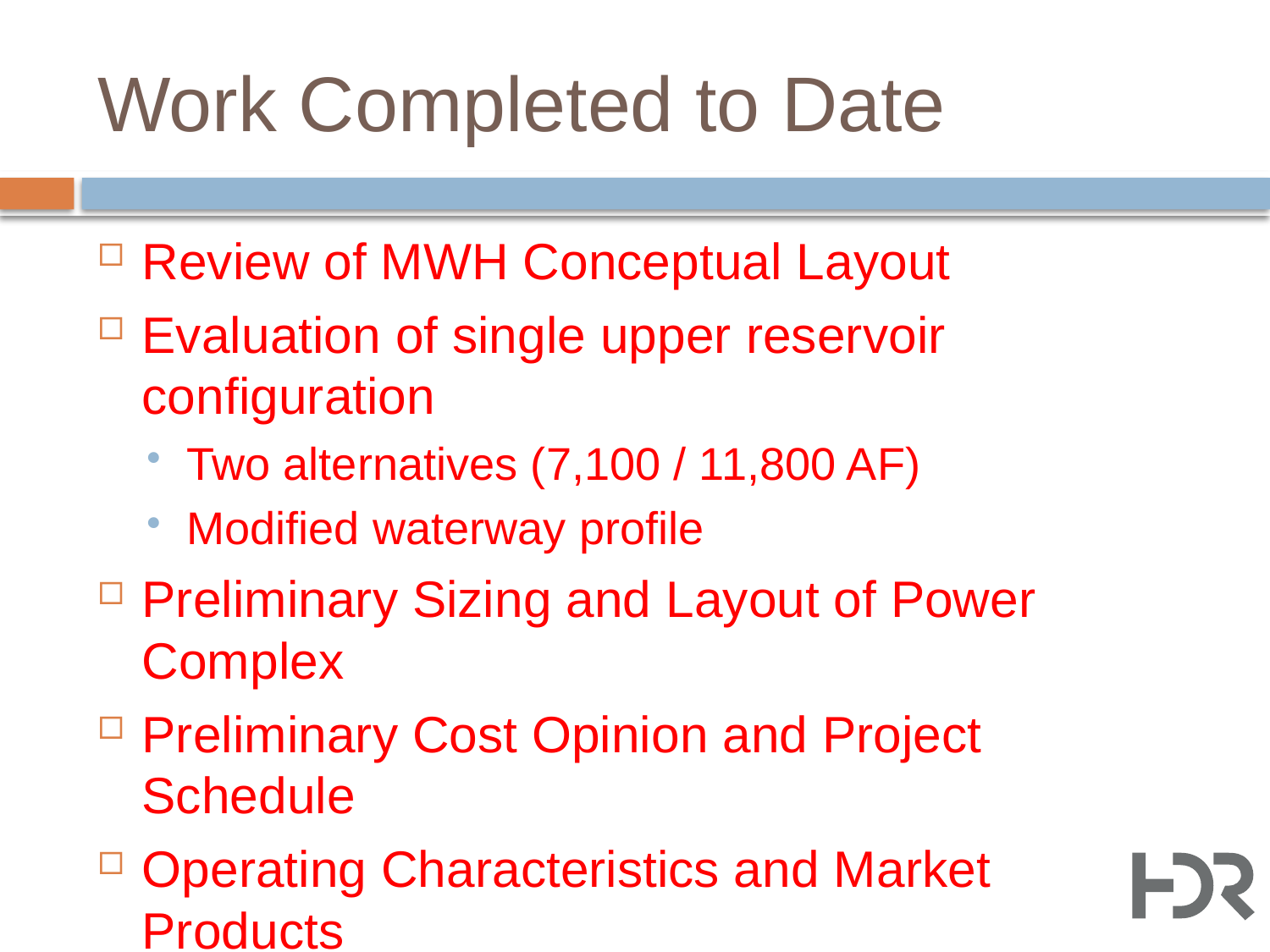

# Work Completed to Date
Review of MWH Conceptual Layout
Evaluation of single upper reservoir configuration
Two alternatives (7,100 / 11,800 AF)
Modified waterway profile
Preliminary Sizing and Layout of Power Complex
Preliminary Cost Opinion and Project Schedule
Operating Characteristics and Market Products